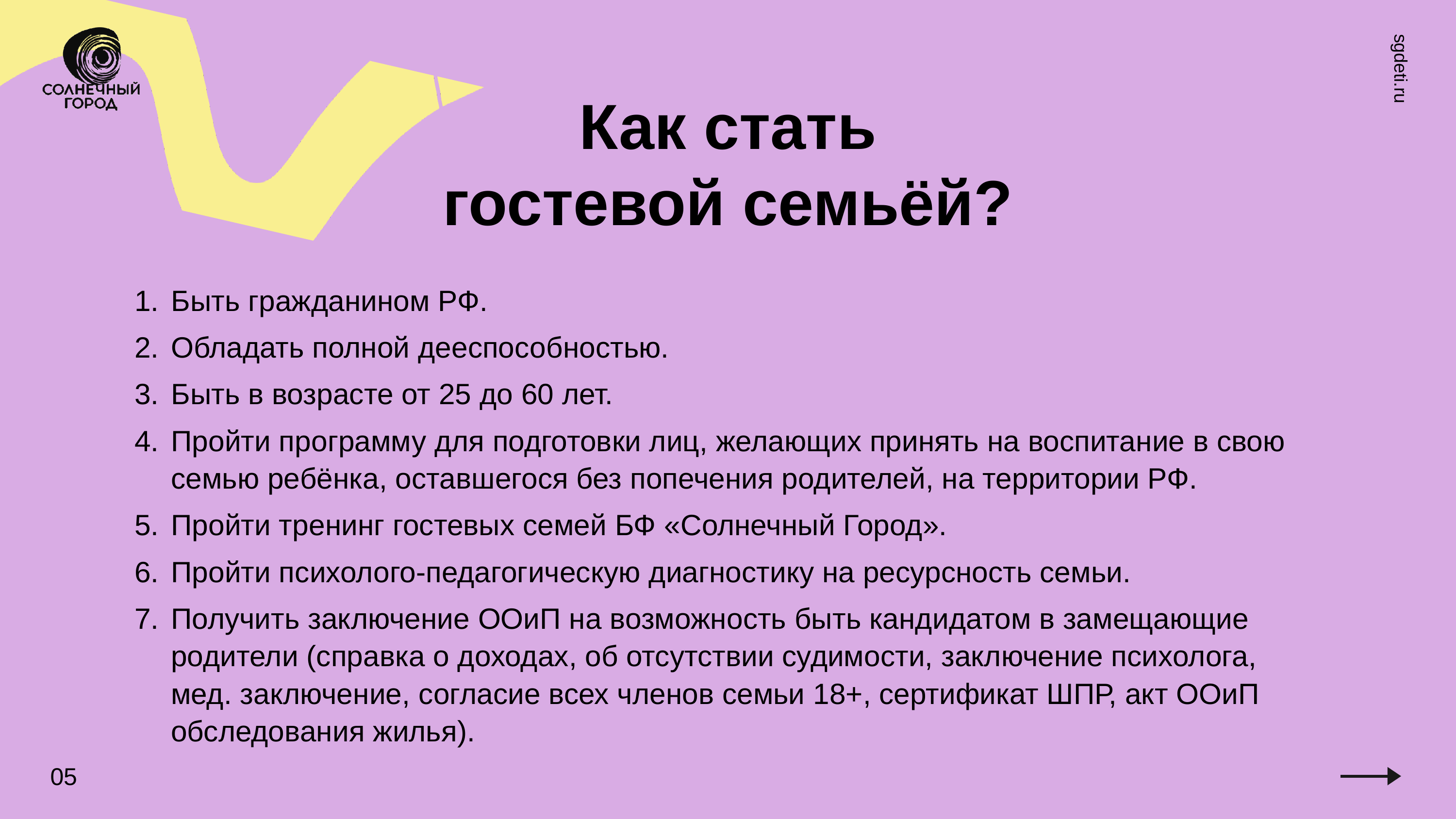

sgdeti.ru
Как стать
гостевой семьёй?

Быть гражданином РФ.
Обладать полной дееспособностью.
Быть в возрасте от 25 до 60 лет.
Пройти программу для подготовки лиц, желающих принять на воспитание в свою семью ребёнка, оставшегося без попечения родителей, на территории РФ.
Пройти тренинг гостевых семей БФ «Солнечный Город».
Пройти психолого-педагогическую диагностику на ресурсность семьи.
Получить заключение ООиП на возможность быть кандидатом в замещающие родители (справка о доходах, об отсутствии судимости, заключение психолога, мед. заключение, согласие всех членов семьи 18+, сертификат ШПР, акт ООиП обследования жилья).
05